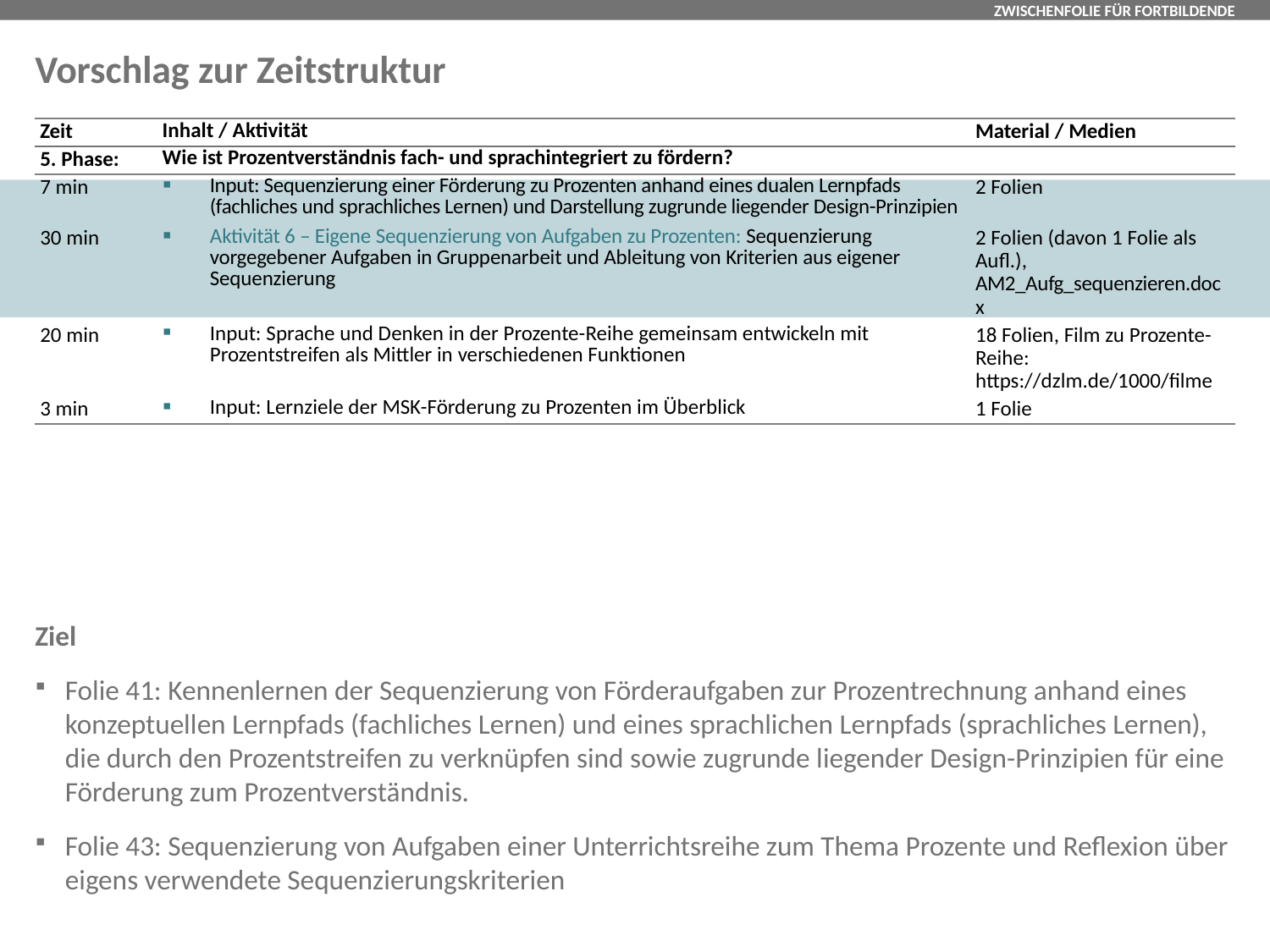

# Vorschlag zur Zeitstruktur
| Zeit | Inhalt / Aktivität | Material / Medien |
| --- | --- | --- |
| 5. Phase: | Wie ist Prozentverständnis fach- und sprachintegriert zu fördern? |  |
| 7 min | Input: Sequenzierung einer Förderung zu Prozenten anhand eines dualen Lernpfads (fachliches und sprachliches Lernen) und Darstellung zugrunde liegender Design-Prinzipien | 2 Folien |
| 30 min | Aktivität 6 – Eigene Sequenzierung von Aufgaben zu Prozenten: Sequenzierung vorgegebener Aufgaben in Gruppenarbeit und Ableitung von Kriterien aus eigener Sequenzierung | 2 Folien (davon 1 Folie als Aufl.), AM2\_Aufg\_sequenzieren.docx |
| 20 min | Input: Sprache und Denken in der Prozente-Reihe gemeinsam entwickeln mit Prozentstreifen als Mittler in verschiedenen Funktionen | 18 Folien, Film zu Prozente-Reihe: https://dzlm.de/1000/filme |
| 3 min | Input: Lernziele der MSK-Förderung zu Prozenten im Überblick | 1 Folie |
Ziel
Folie 41: Kennenlernen der Sequenzierung von Förderaufgaben zur Prozentrechnung anhand eines konzeptuellen Lernpfads (fachliches Lernen) und eines sprachlichen Lernpfads (sprachliches Lernen), die durch den Prozentstreifen zu verknüpfen sind sowie zugrunde liegender Design-Prinzipien für eine Förderung zum Prozentverständnis.
Folie 43: Sequenzierung von Aufgaben einer Unterrichtsreihe zum Thema Prozente und Reflexion über eigens verwendete Sequenzierungskriterien